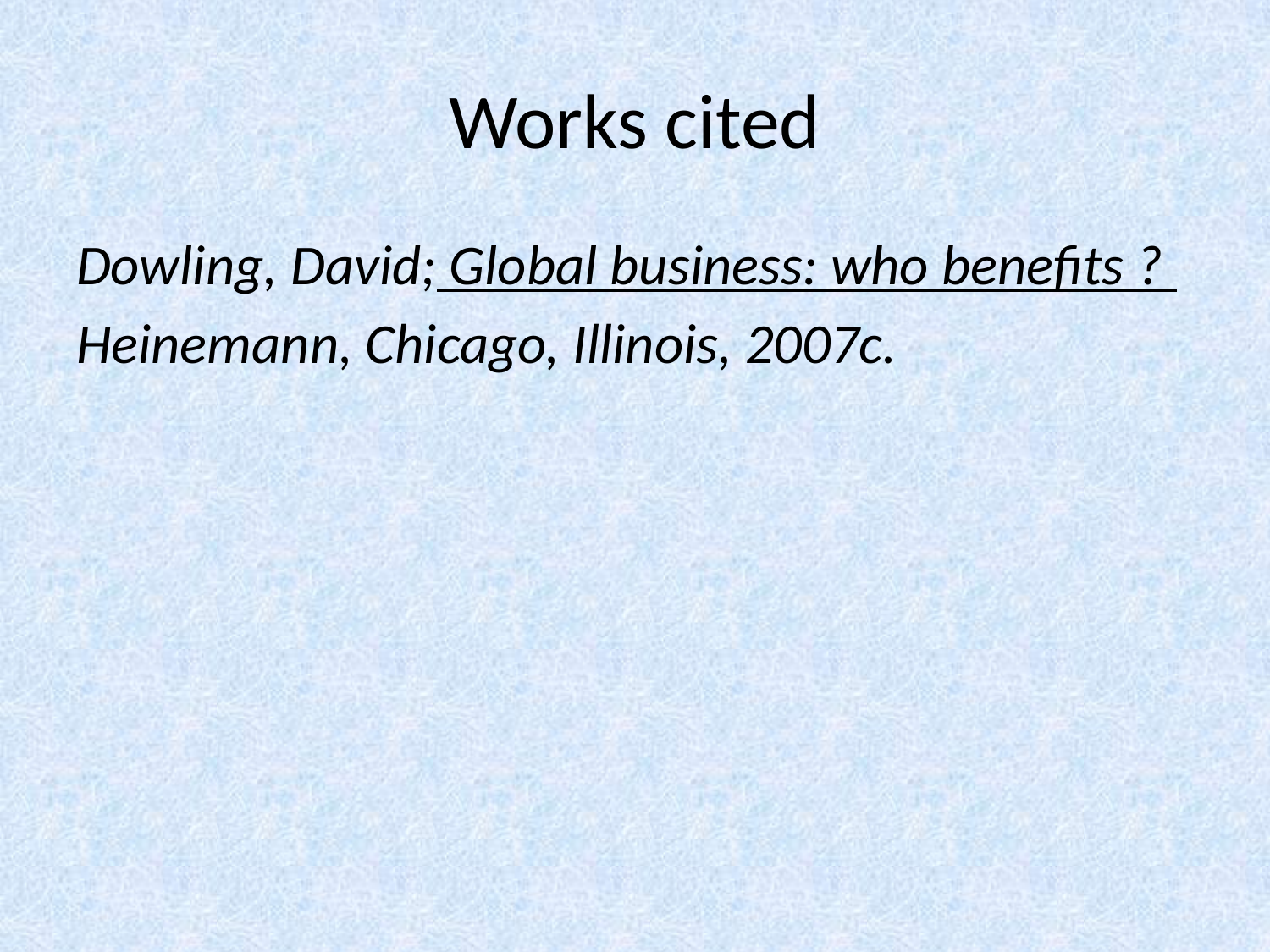

# Works cited
Dowling, David; Global business: who benefits ?
Heinemann, Chicago, Illinois, 2007c.